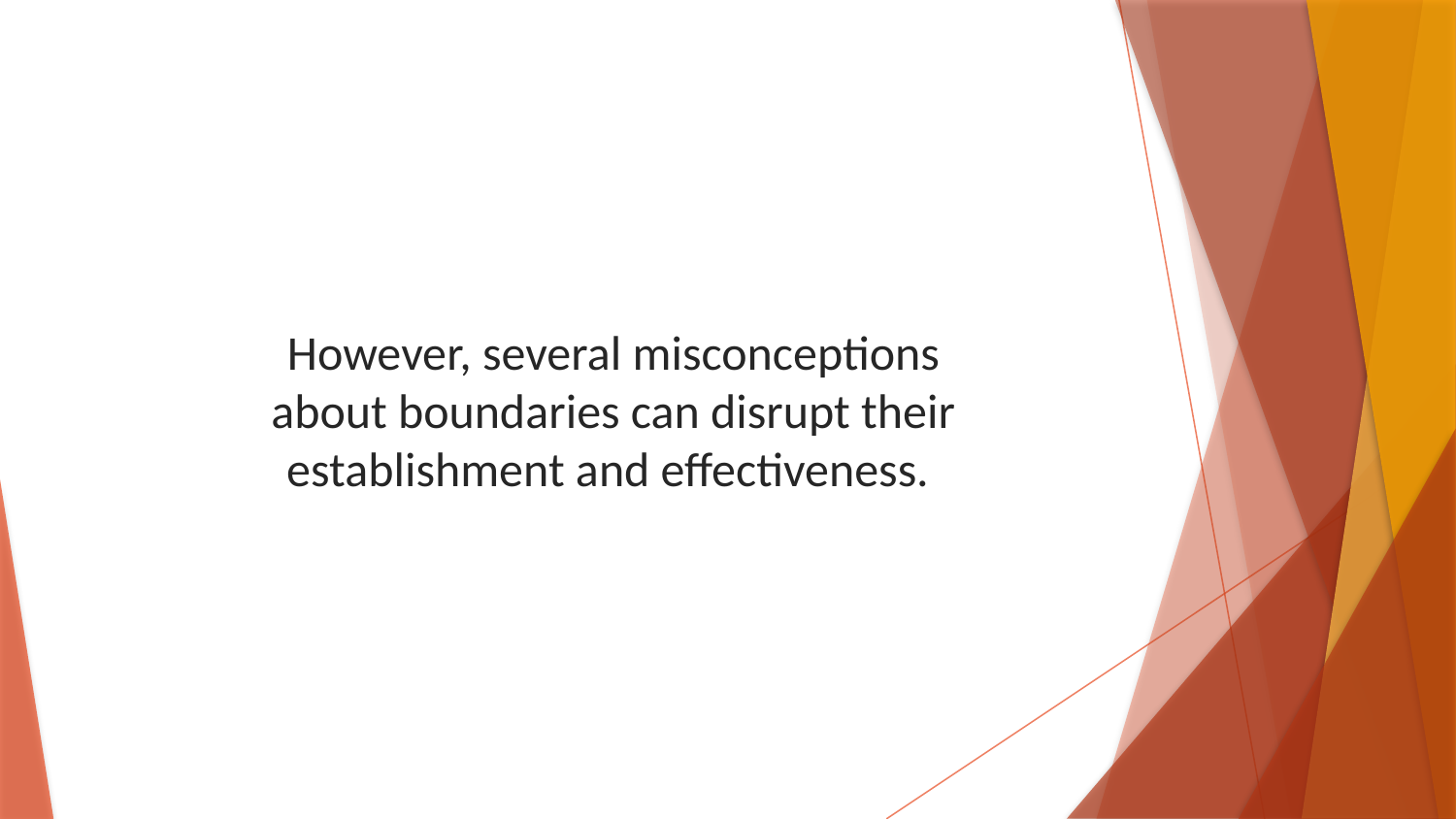

However, several misconceptions about boundaries can disrupt their establishment and effectiveness.